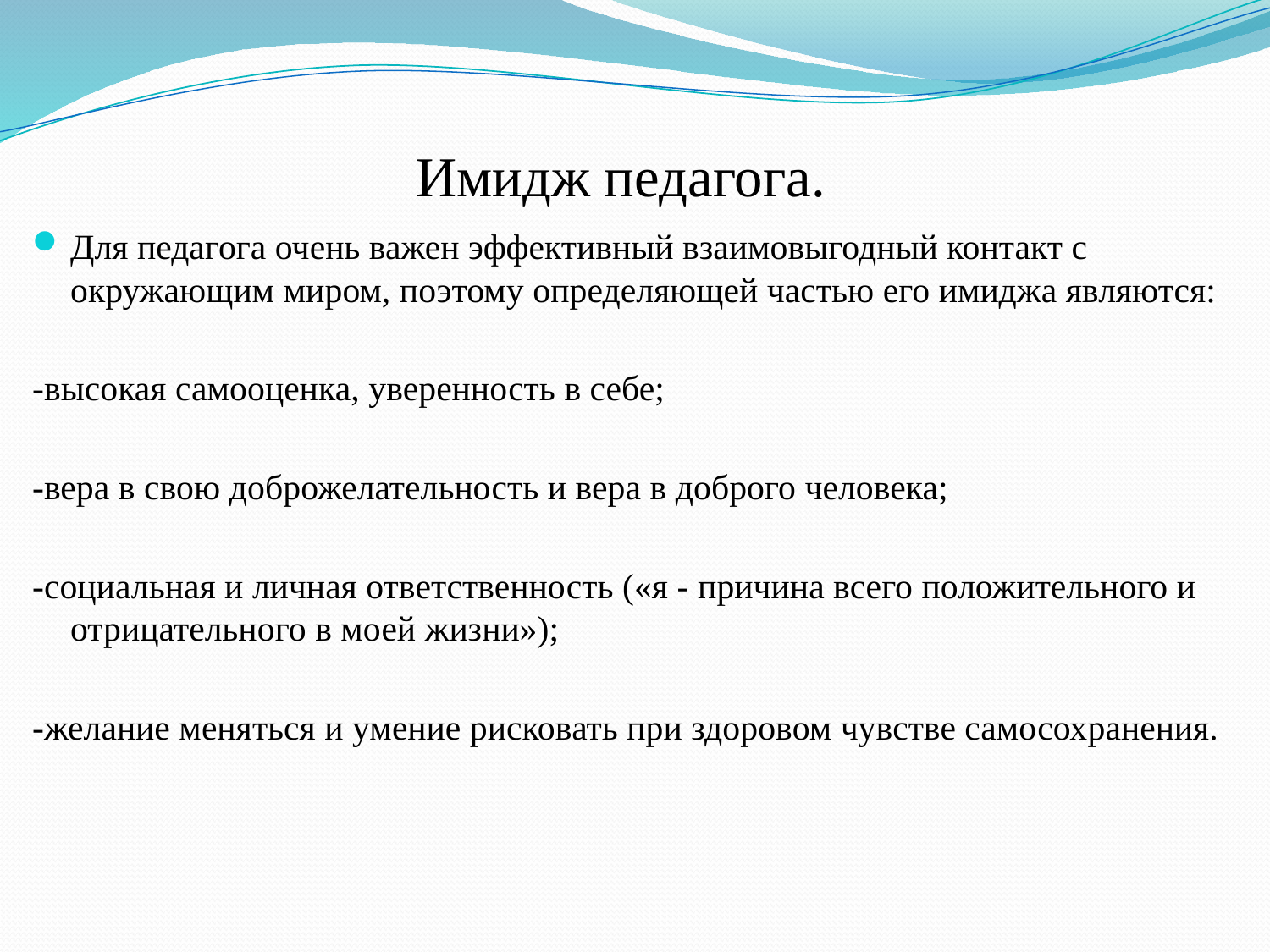

# Имидж педагога.
Для педагога очень важен эффективный взаимовыгодный контакт с окружающим миром, поэтому определяющей частью его имиджа являются:

-высокая самооценка, уверенность в себе;

-вера в свою доброжелательность и вера в доброго человека;

-социальная и личная ответственность («я - причина всего положительного и отрицательного в моей жизни»);

-желание меняться и умение рисковать при здоровом чувстве самосохранения.